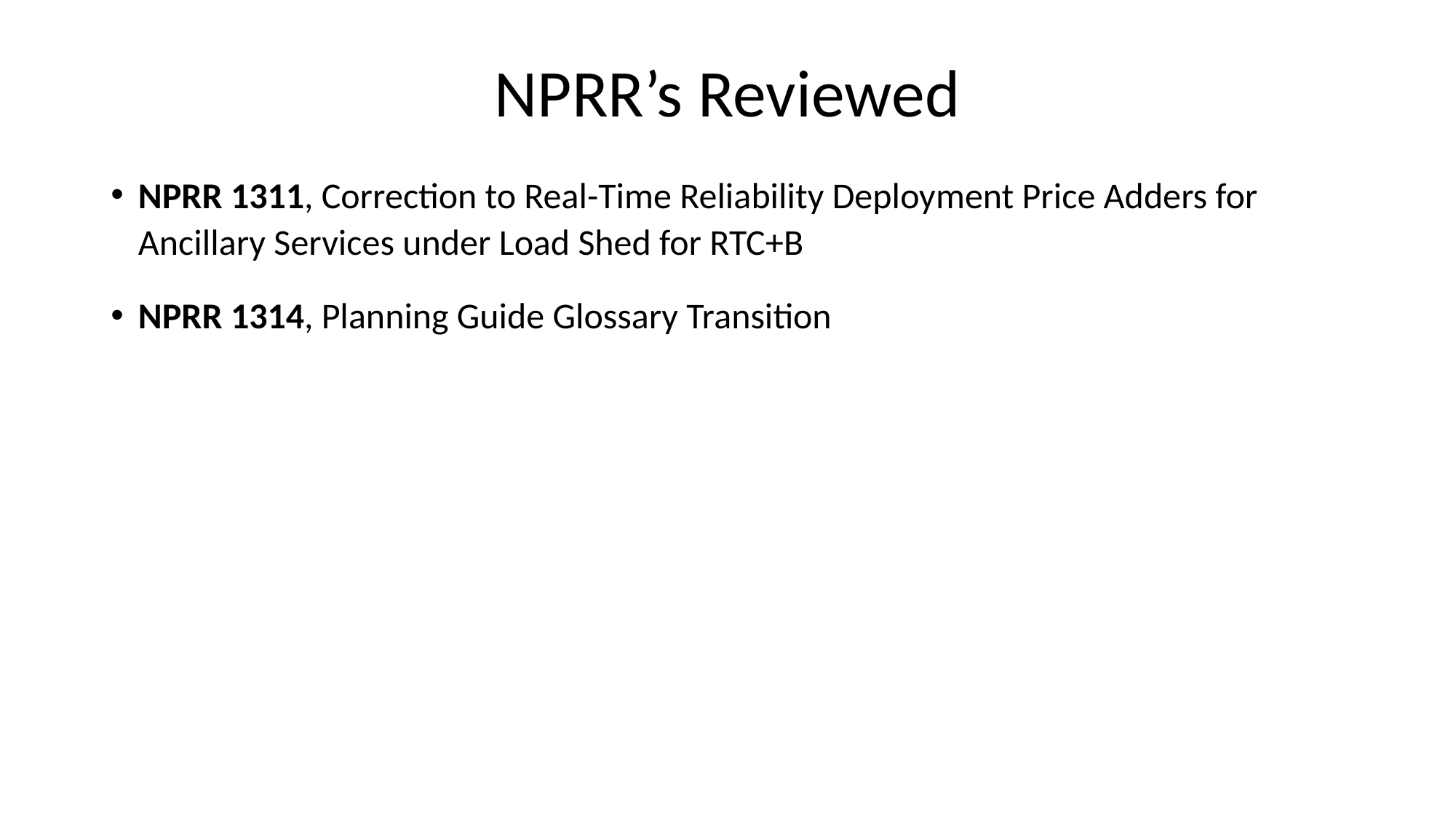

# NPRR’s Reviewed
NPRR 1311, Correction to Real-Time Reliability Deployment Price Adders for Ancillary Services under Load Shed for RTC+B
NPRR 1314, Planning Guide Glossary Transition